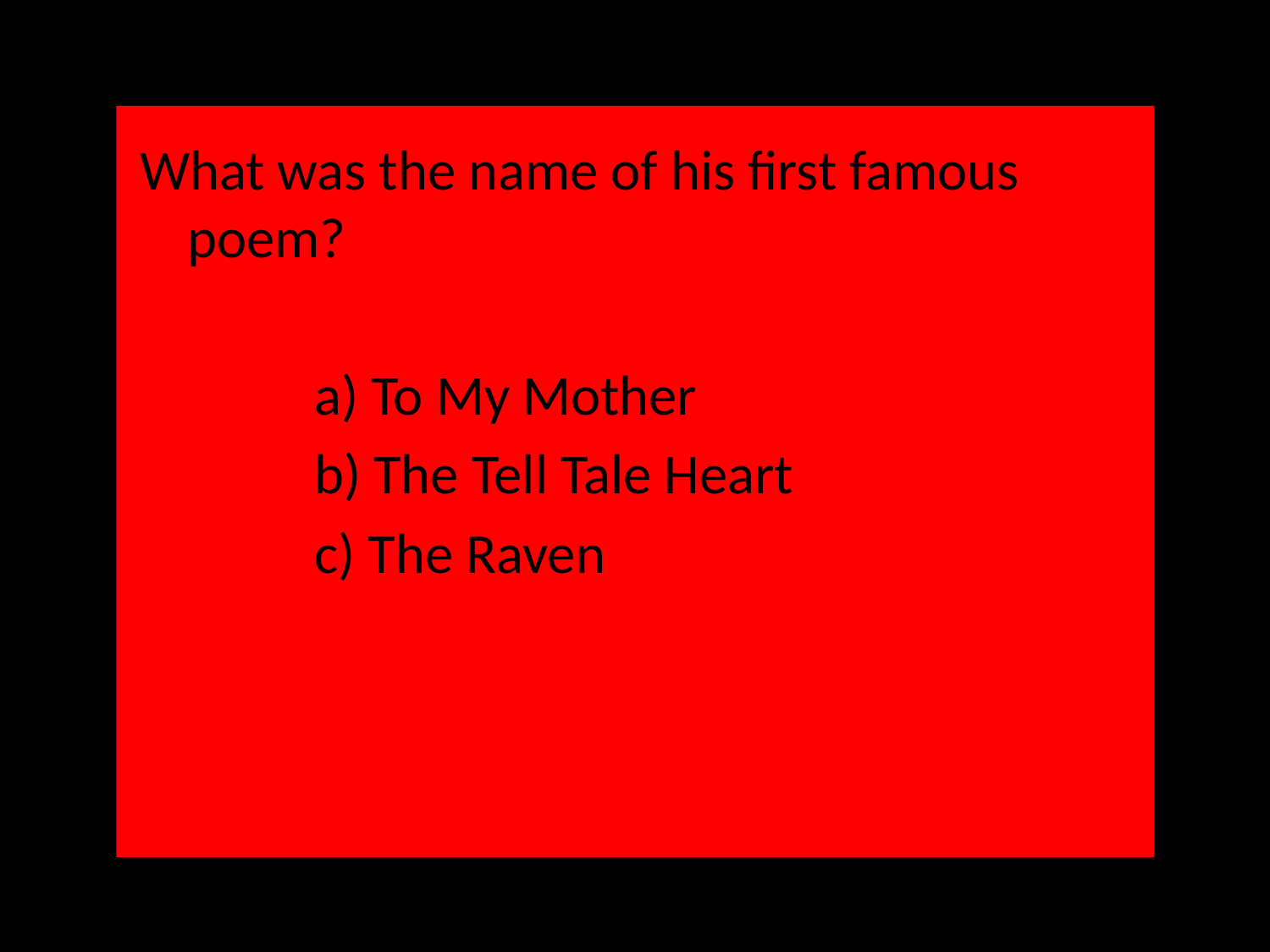

What was the name of his first famous poem?

		a) To My Mother
		b) The Tell Tale Heart
		c) The Raven